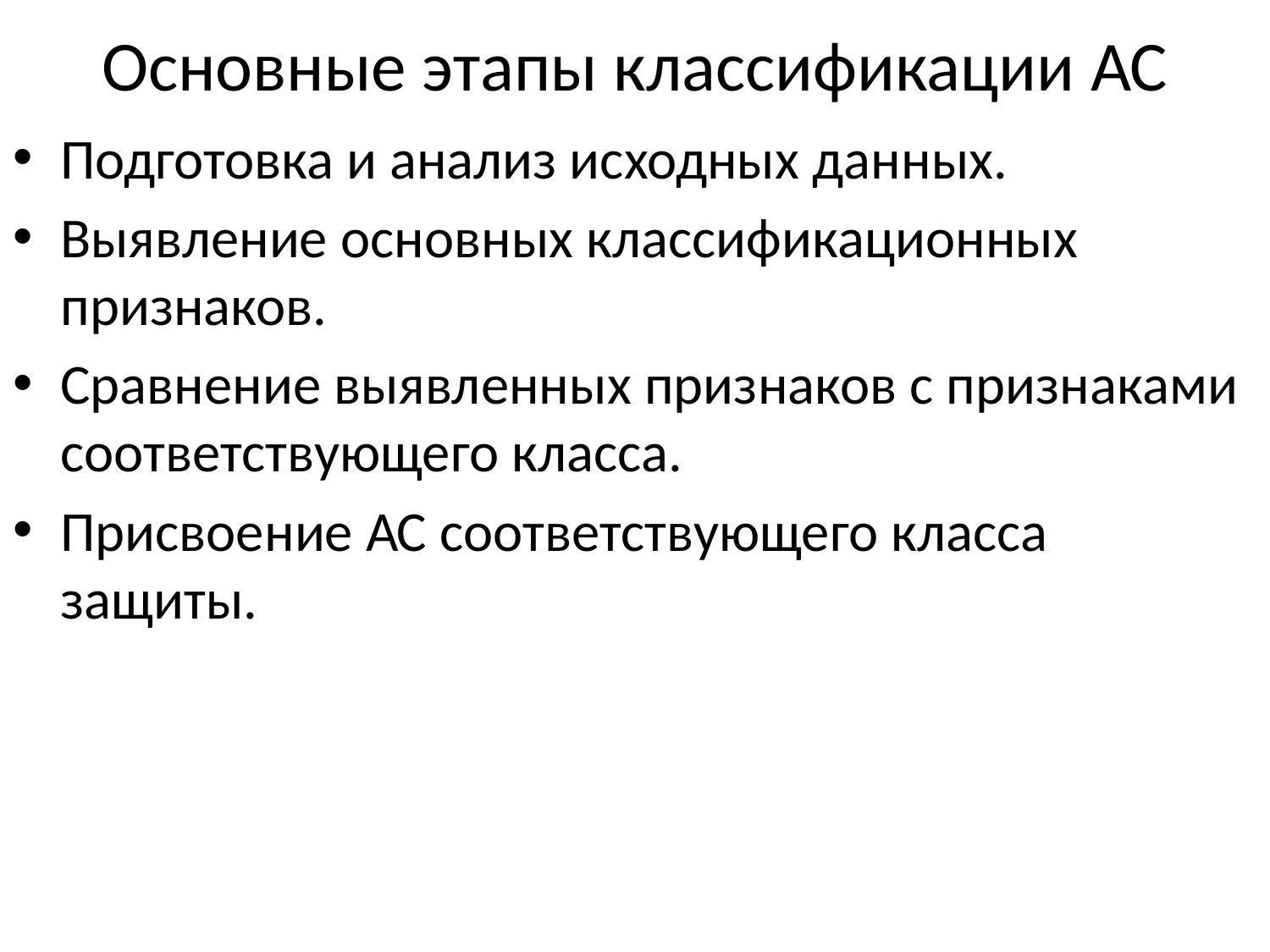

# Основные этапы классификации АС
Подготовка и анализ исходных данных.
Выявление основных классификационных признаков.
Сравнение выявленных признаков с признаками соответствующего класса.
Присвоение АС соответствующего класса защиты.